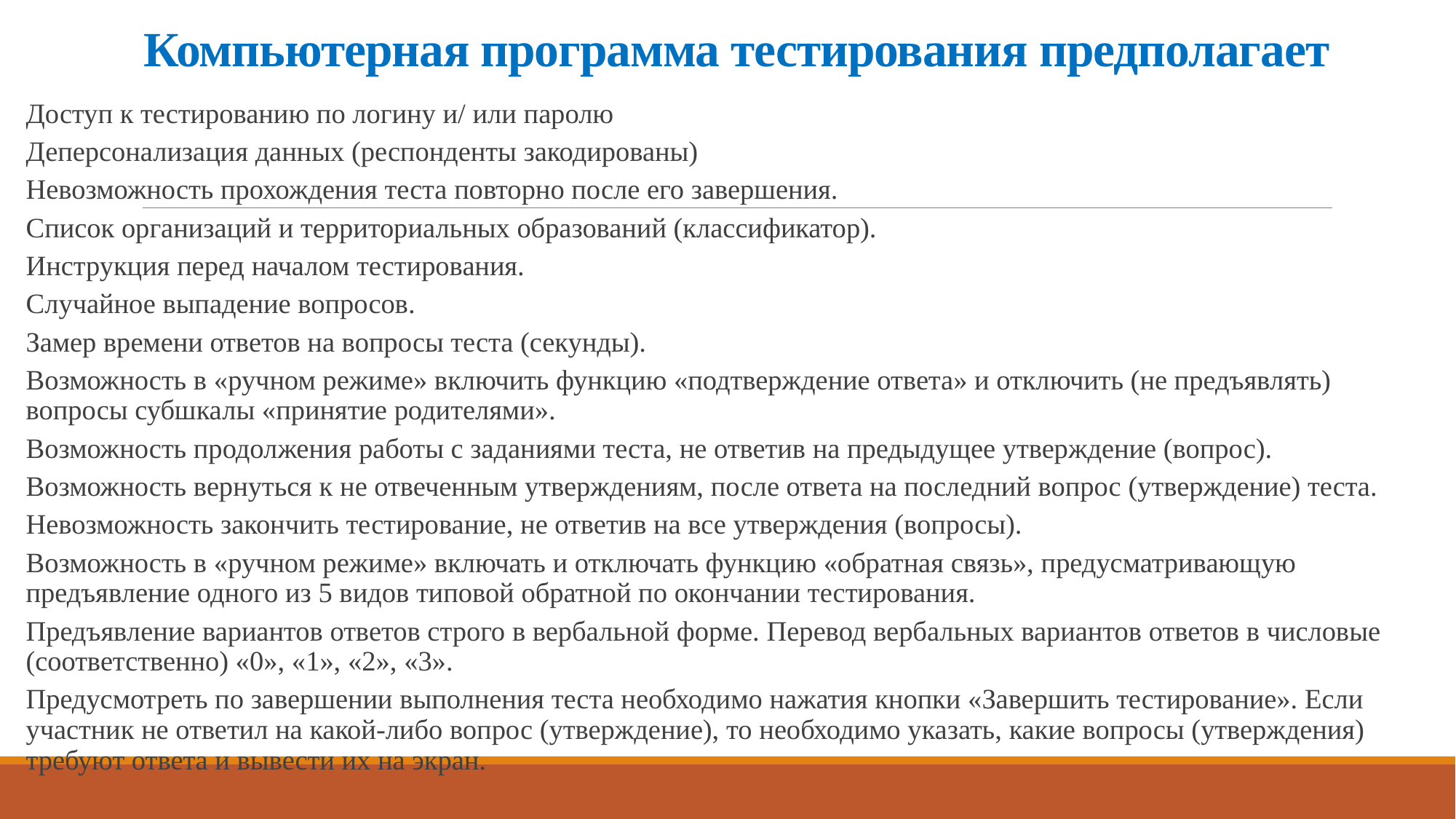

# Компьютерная программа тестирования предполагает
Доступ к тестированию по логину и/ или паролю
Деперсонализация данных (респонденты закодированы)
Невозможность прохождения теста повторно после его завершения.
Список организаций и территориальных образований (классификатор).
Инструкция перед началом тестирования.
Случайное выпадение вопросов.
Замер времени ответов на вопросы теста (секунды).
Возможность в «ручном режиме» включить функцию «подтверждение ответа» и отключить (не предъявлять) вопросы субшкалы «принятие родителями».
Возможность продолжения работы с заданиями теста, не ответив на предыдущее утверждение (вопрос).
Возможность вернуться к не отвеченным утверждениям, после ответа на последний вопрос (утверждение) теста.
Невозможность закончить тестирование, не ответив на все утверждения (вопросы).
Возможность в «ручном режиме» включать и отключать функцию «обратная связь», предусматривающую предъявление одного из 5 видов типовой обратной по окончании тестирования.
Предъявление вариантов ответов строго в вербальной форме. Перевод вербальных вариантов ответов в числовые (соответственно) «0», «1», «2», «3».
Предусмотреть по завершении выполнения теста необходимо нажатия кнопки «Завершить тестирование». Если участник не ответил на какой-либо вопрос (утверждение), то необходимо указать, какие вопросы (утверждения) требуют ответа и вывести их на экран.